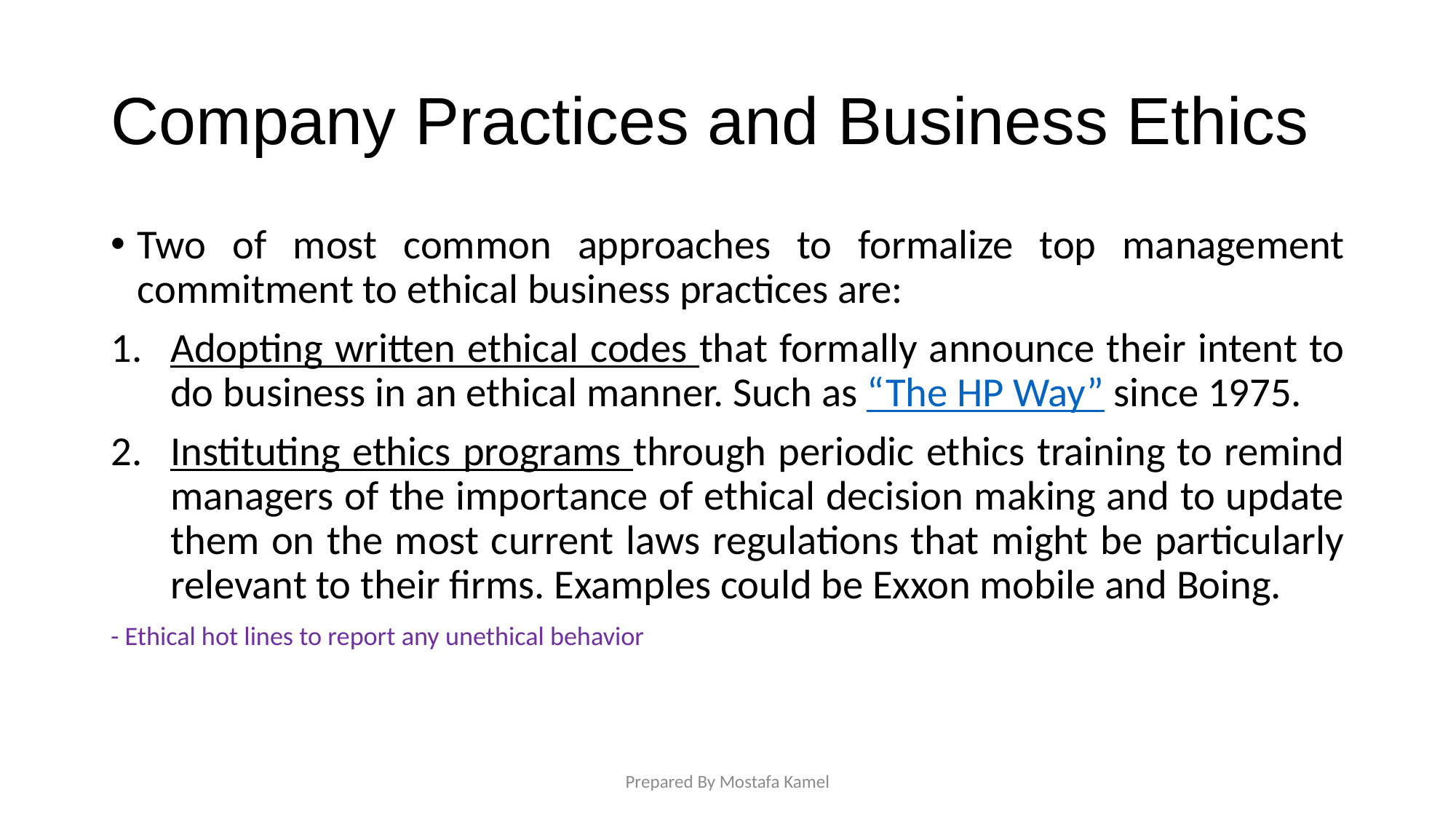

# Company Practices and Business Ethics
Two of most common approaches to formalize top management commitment to ethical business practices are:
Adopting written ethical codes that formally announce their intent to do business in an ethical manner. Such as “The HP Way” since 1975.
Instituting ethics programs through periodic ethics training to remind managers of the importance of ethical decision making and to update them on the most current laws regulations that might be particularly relevant to their firms. Examples could be Exxon mobile and Boing.
- Ethical hot lines to report any unethical behavior
Prepared By Mostafa Kamel